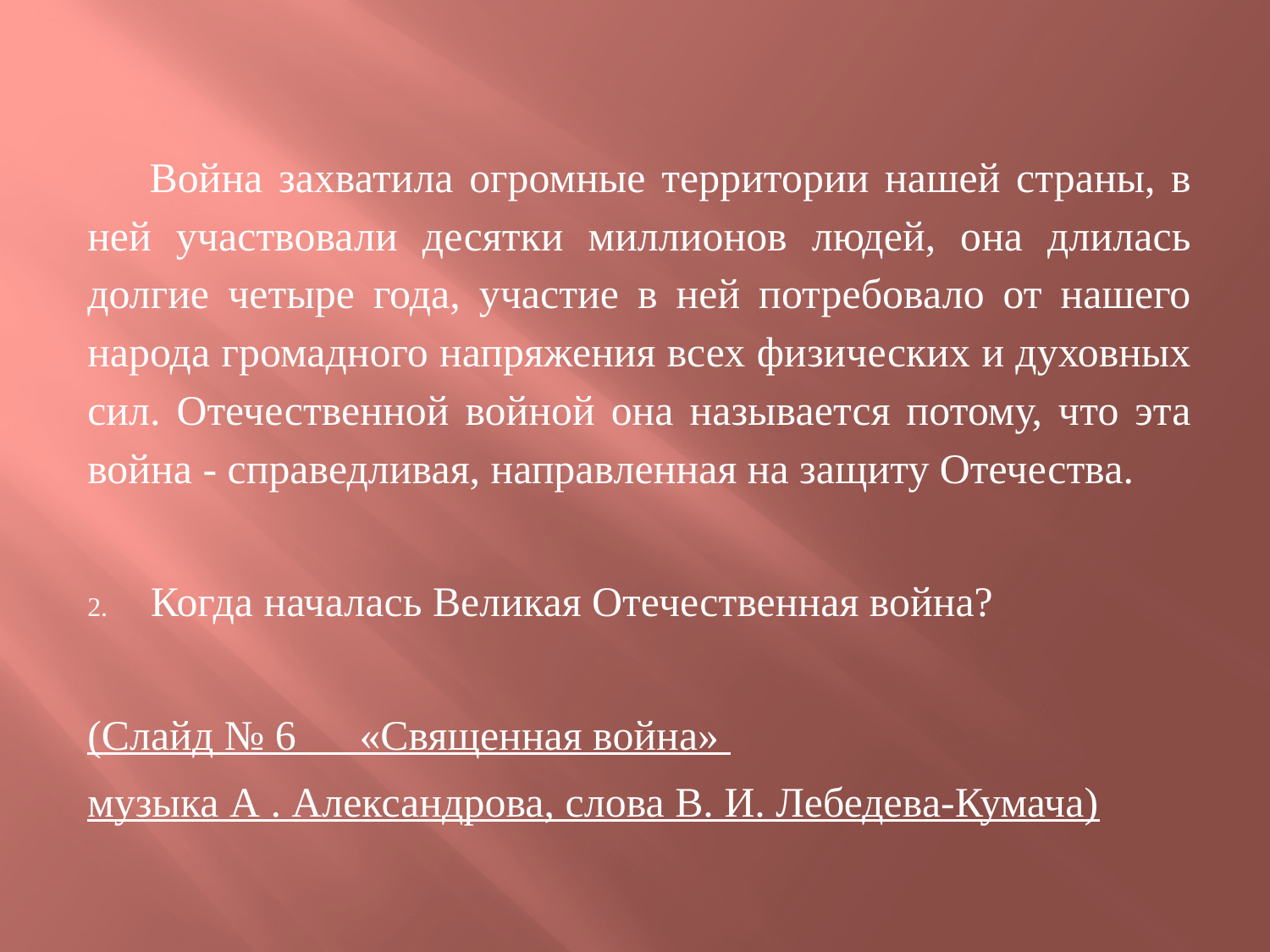

Война захватила огромные территории нашей страны, в ней участвовали десятки миллионов людей, она длилась долгие четыре года, участие в ней потребовало от нашего народа громадного напряжения всех физических и духовных сил. Отечественной войной она называется потому, что эта война - справедливая, направленная на защиту Отечества.

Когда началась Великая Отечественная война?

(Слайд № 6      «Священная война»
музыка А . Александрова, слова В. И. Лебедева-Кумача)